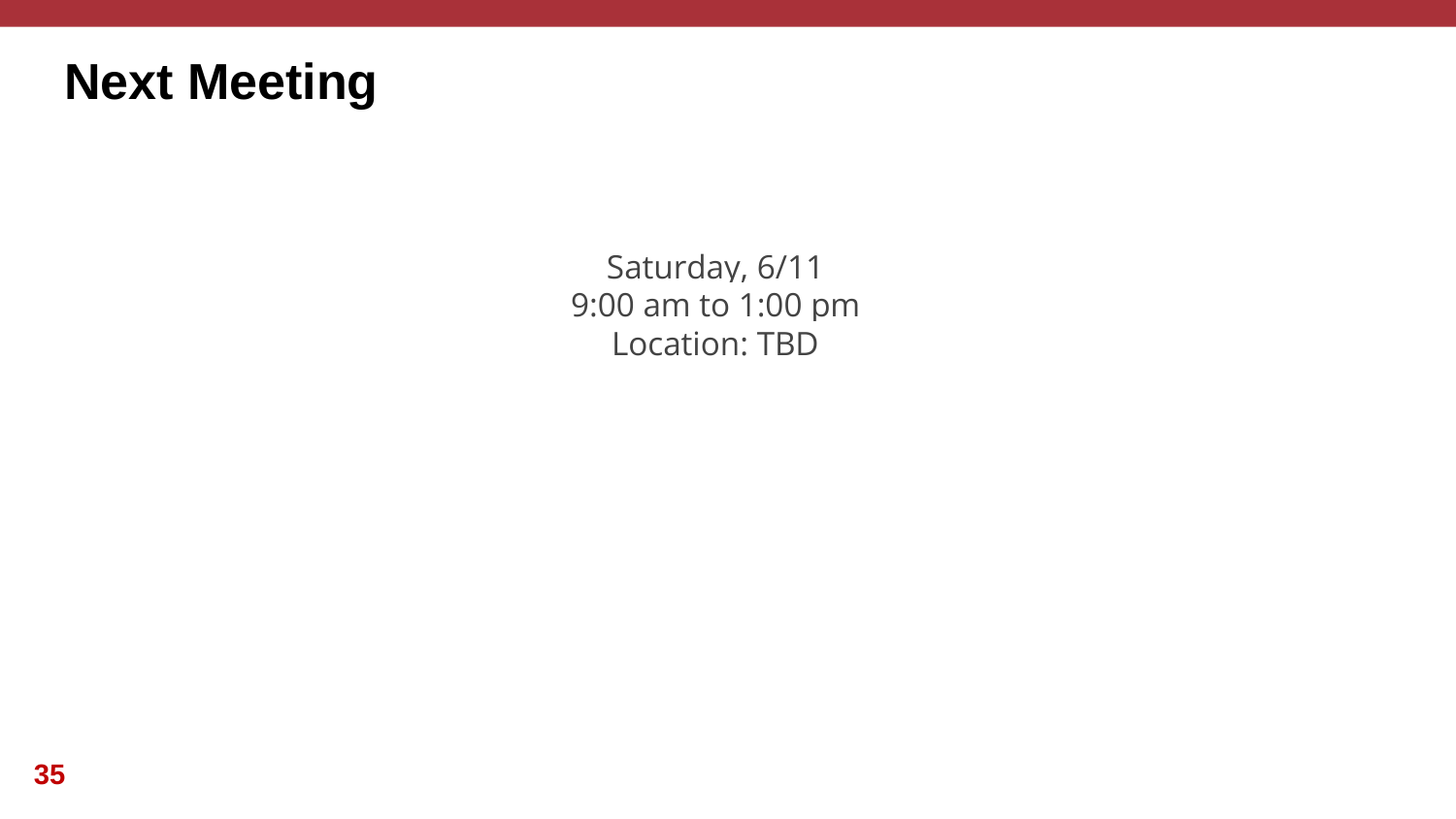

# Next Meeting
Saturday, 6/11
9:00 am to 1:00 pm
Location: TBD